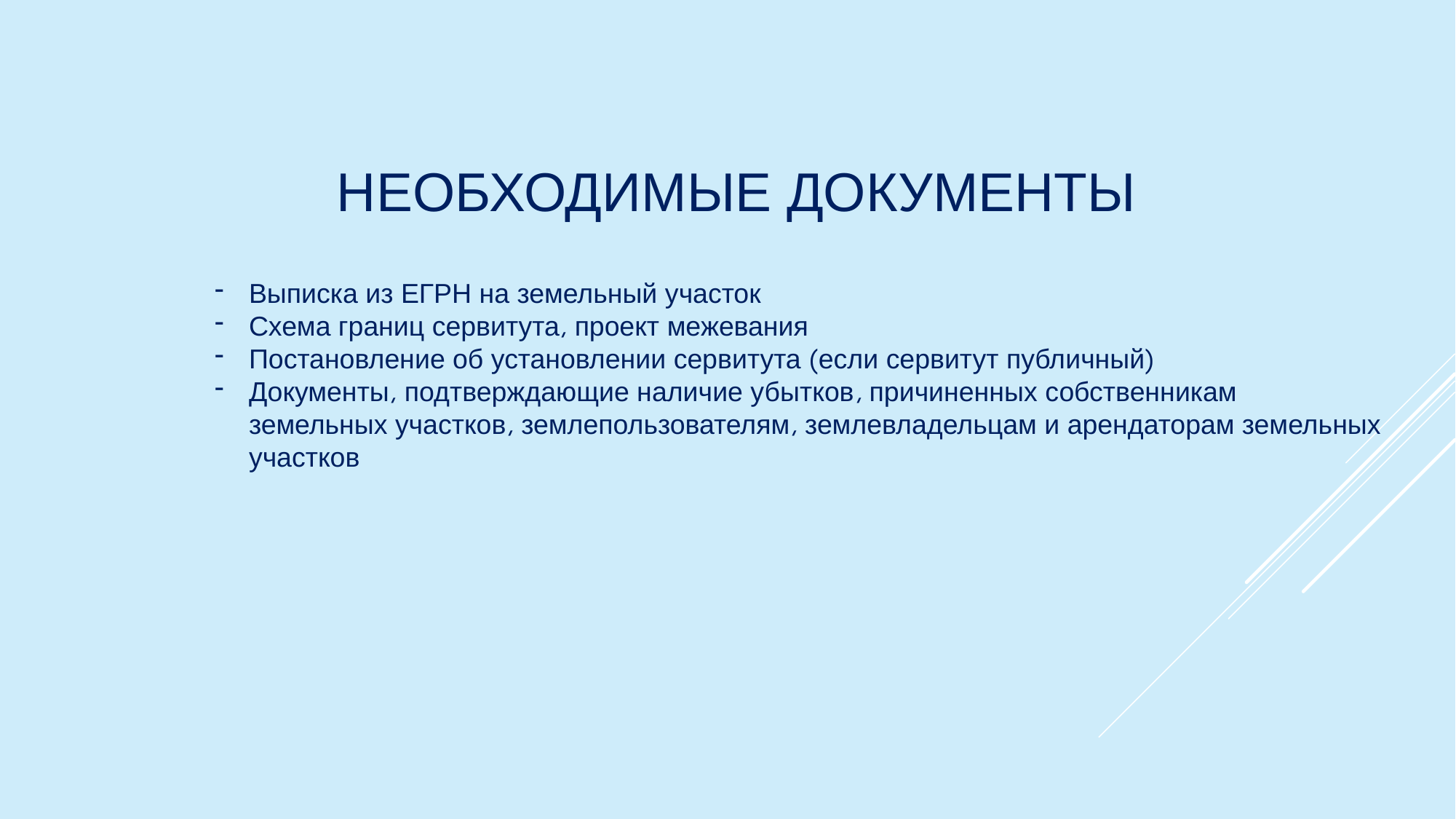

# Необходимые документы
Выписка из ЕГРН на земельный участок
Схема границ сервитута, проект межевания
Постановление об установлении сервитута (если сервитут публичный)
Документы, подтверждающие наличие убытков, причиненных собственникам земельных участков, землепользователям, землевладельцам и арендаторам земельных участков